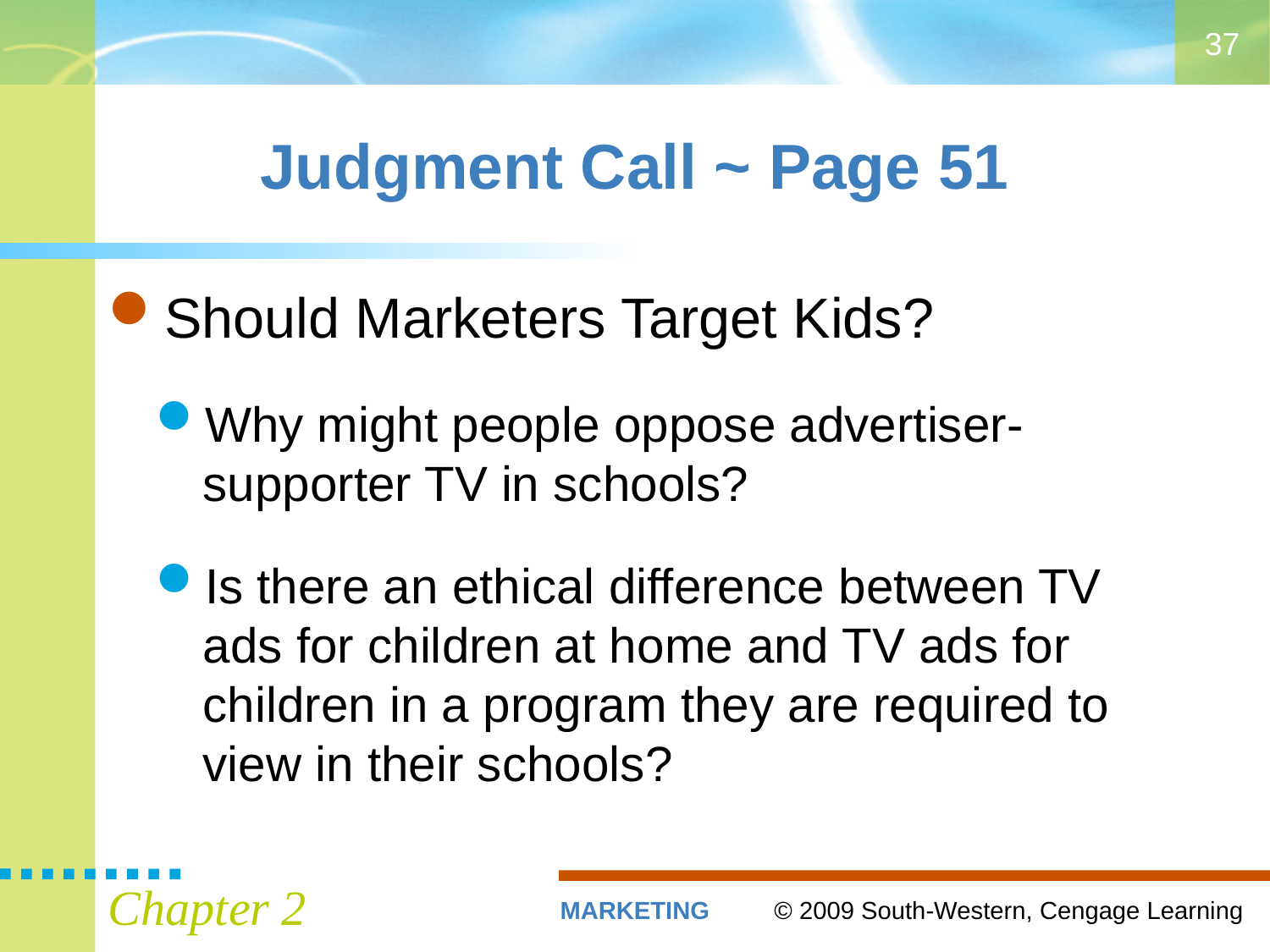

37
# Judgment Call ~ Page 51
Should Marketers Target Kids?
Why might people oppose advertiser-supporter TV in schools?
Is there an ethical difference between TV ads for children at home and TV ads for children in a program they are required to view in their schools?
Chapter 2